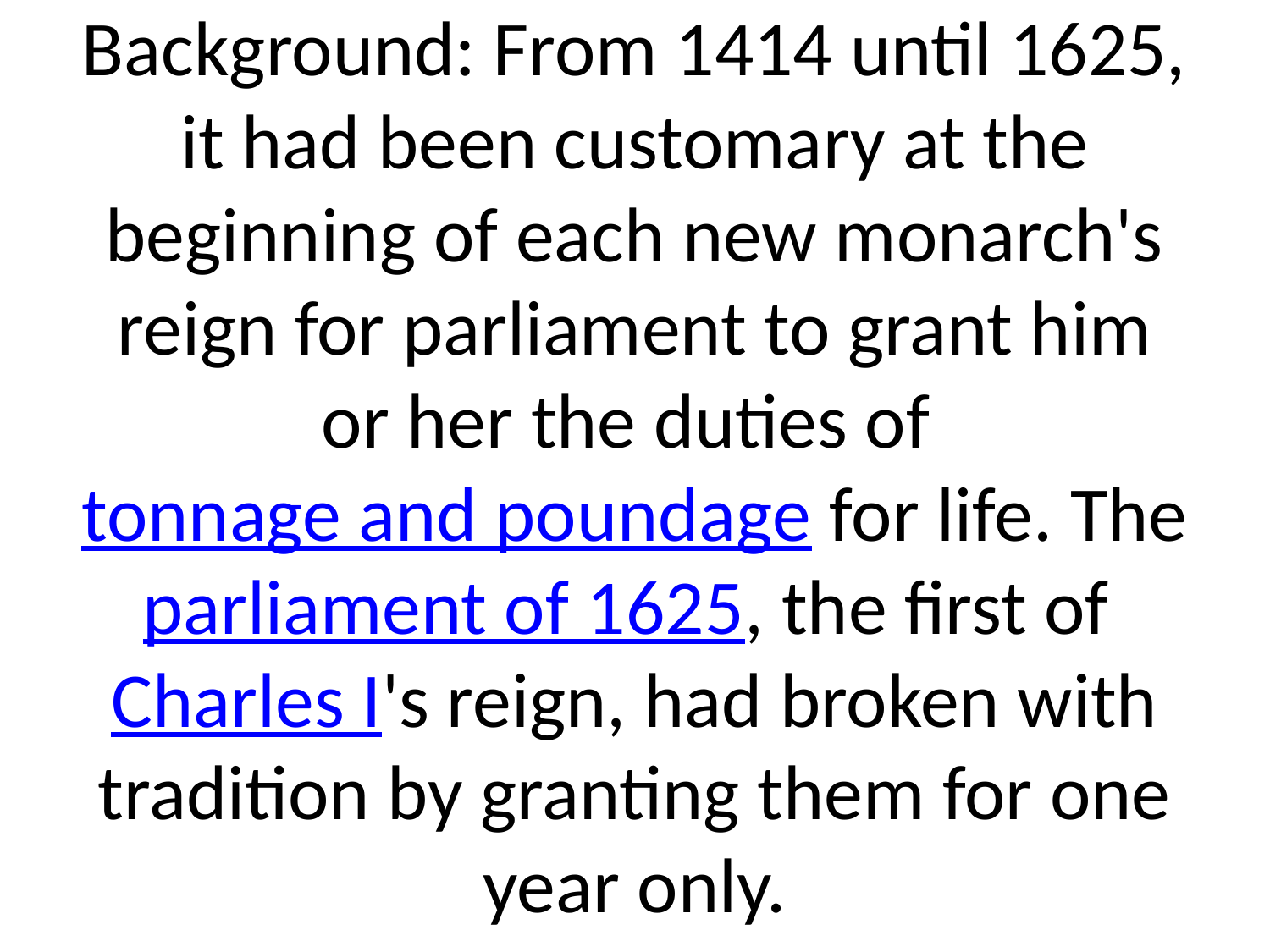

# Background: From 1414 until 1625, it had been customary at the beginning of each new monarch's reign for parliament to grant him or her the duties of tonnage and poundage for life. The parliament of 1625, the first of Charles I's reign, had broken with tradition by granting them for one year only.